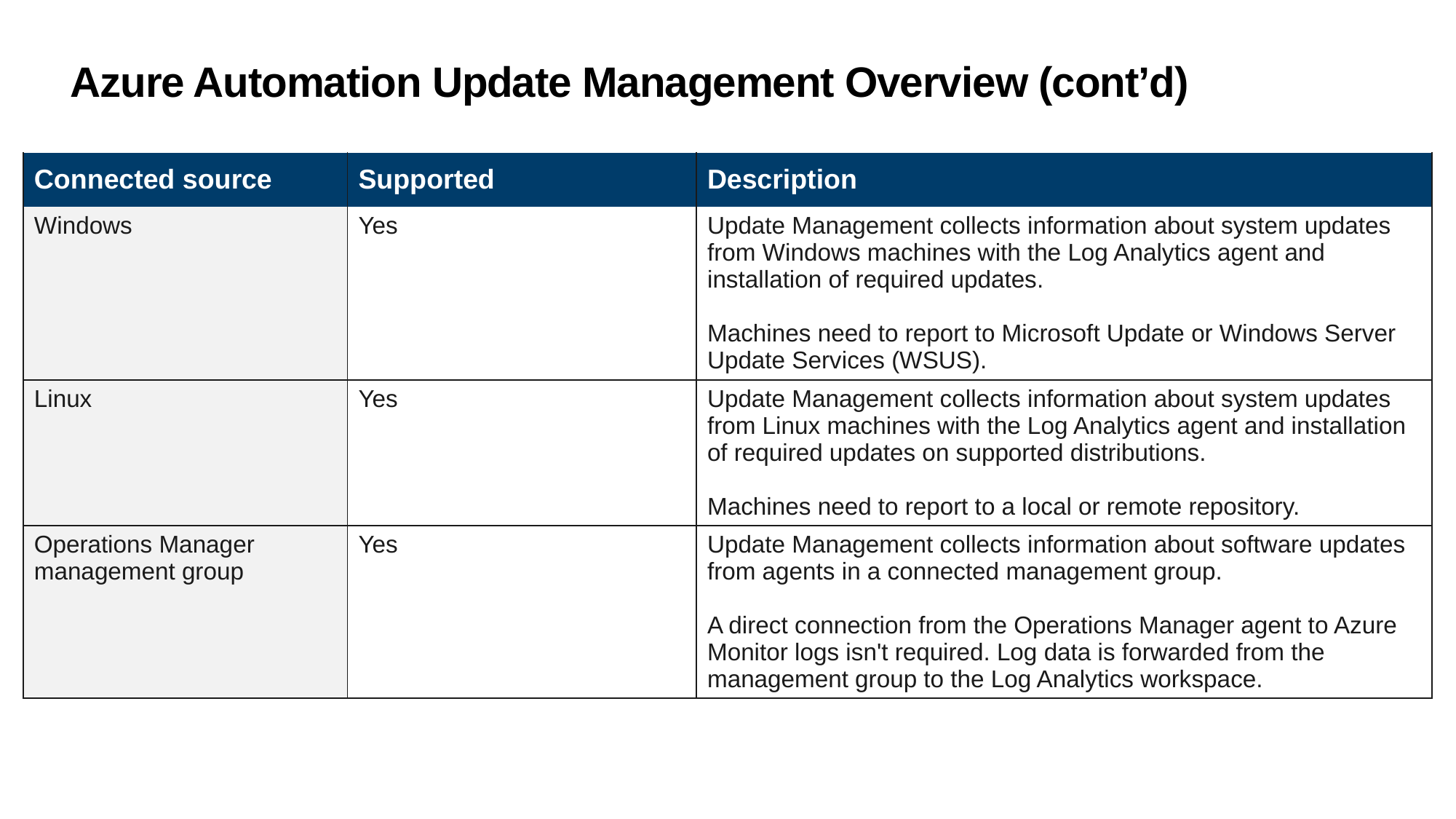

# Azure Automation Update Management Overview (cont’d)
| Connected source | Supported | Description |
| --- | --- | --- |
| Windows | Yes | Update Management collects information about system updates from Windows machines with the Log Analytics agent and installation of required updates. Machines need to report to Microsoft Update or Windows Server Update Services (WSUS). |
| Linux | Yes | Update Management collects information about system updates from Linux machines with the Log Analytics agent and installation of required updates on supported distributions. Machines need to report to a local or remote repository. |
| Operations Manager management group | Yes | Update Management collects information about software updates from agents in a connected management group. A direct connection from the Operations Manager agent to Azure Monitor logs isn't required. Log data is forwarded from the management group to the Log Analytics workspace. |